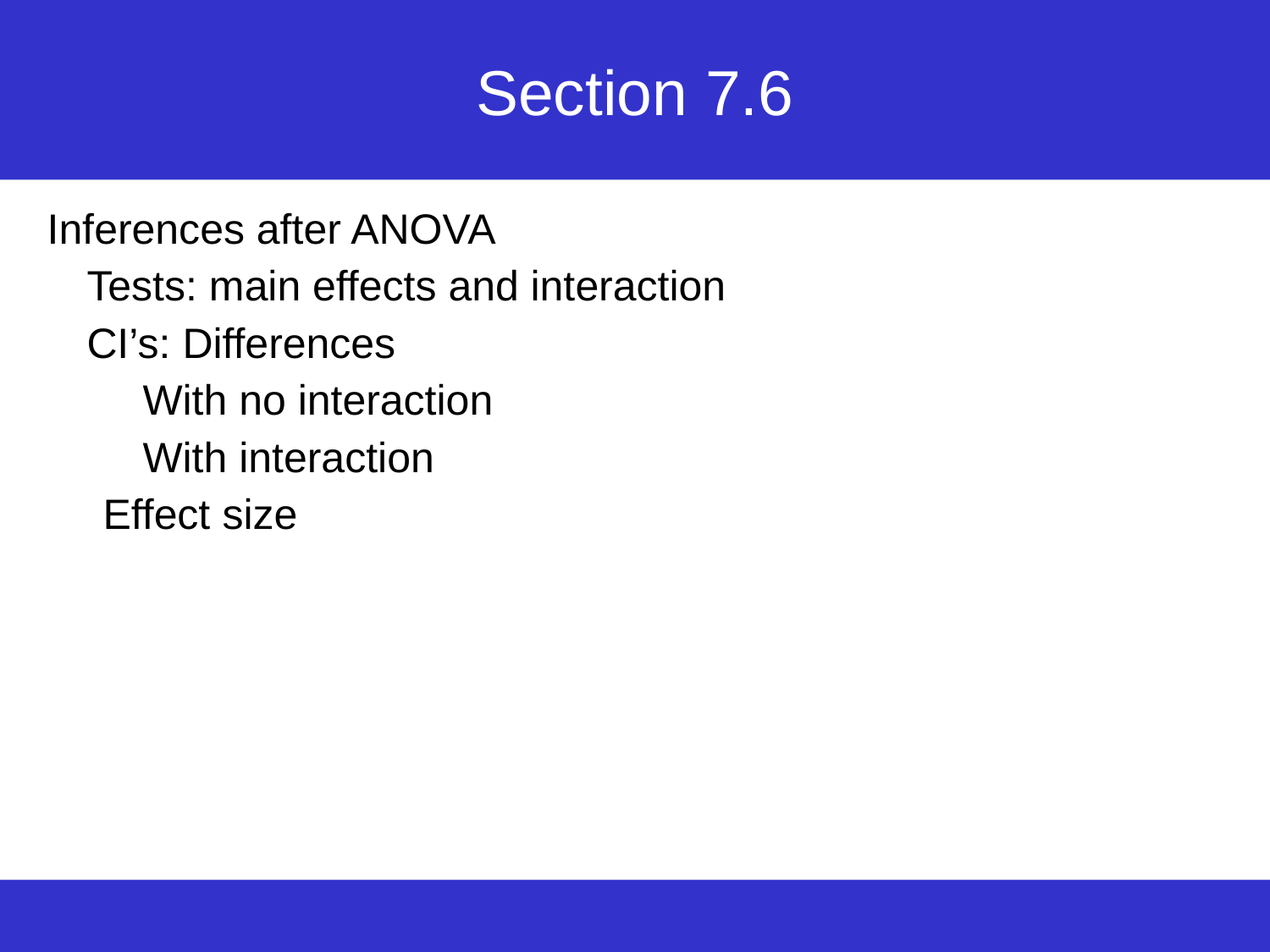

# Section 7.6
Inferences after ANOVA
Tests: main effects and interaction
CI’s: Differences
With no interaction
With interaction
Effect size